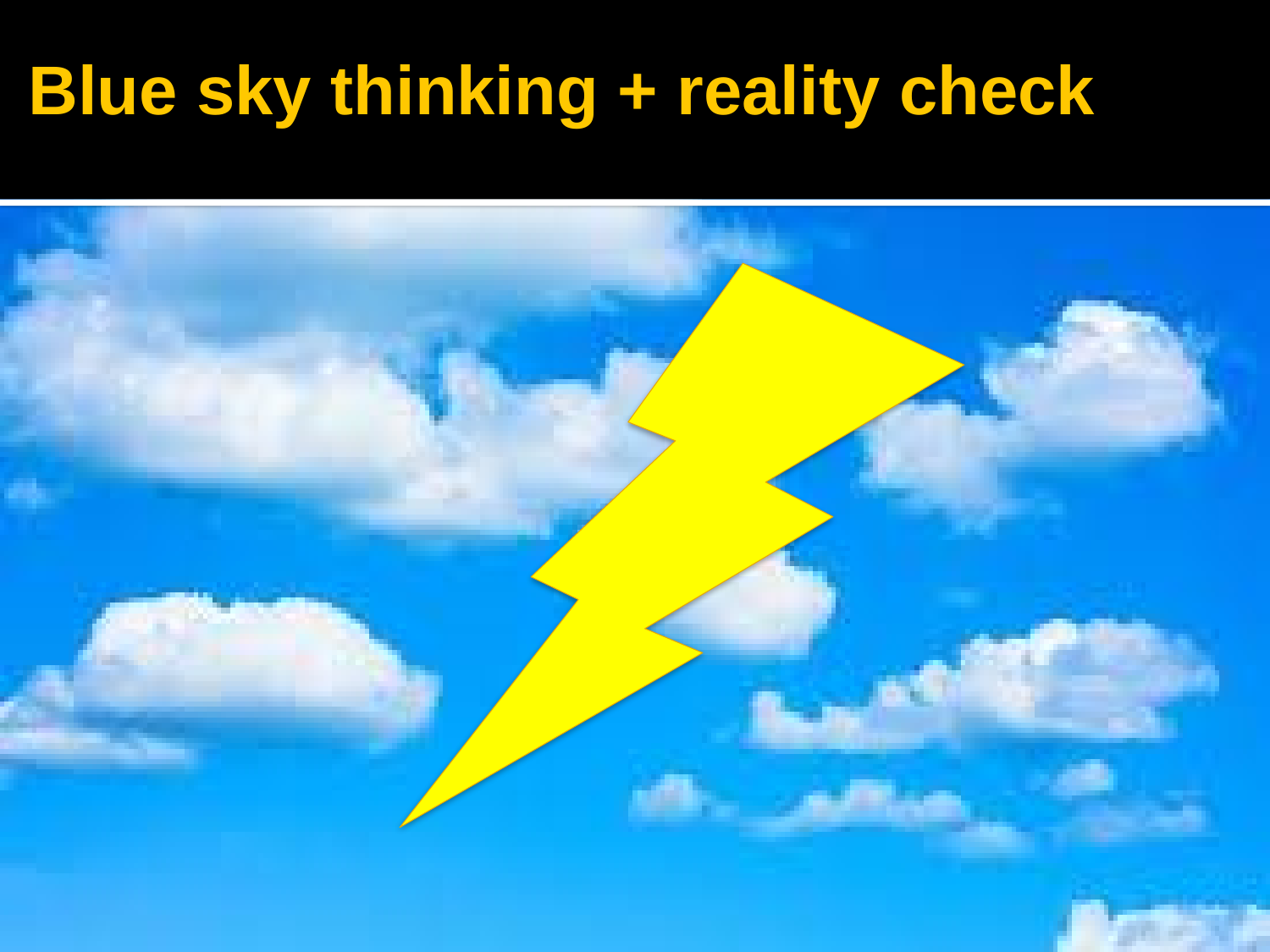

# Blue sky thinking + reality check